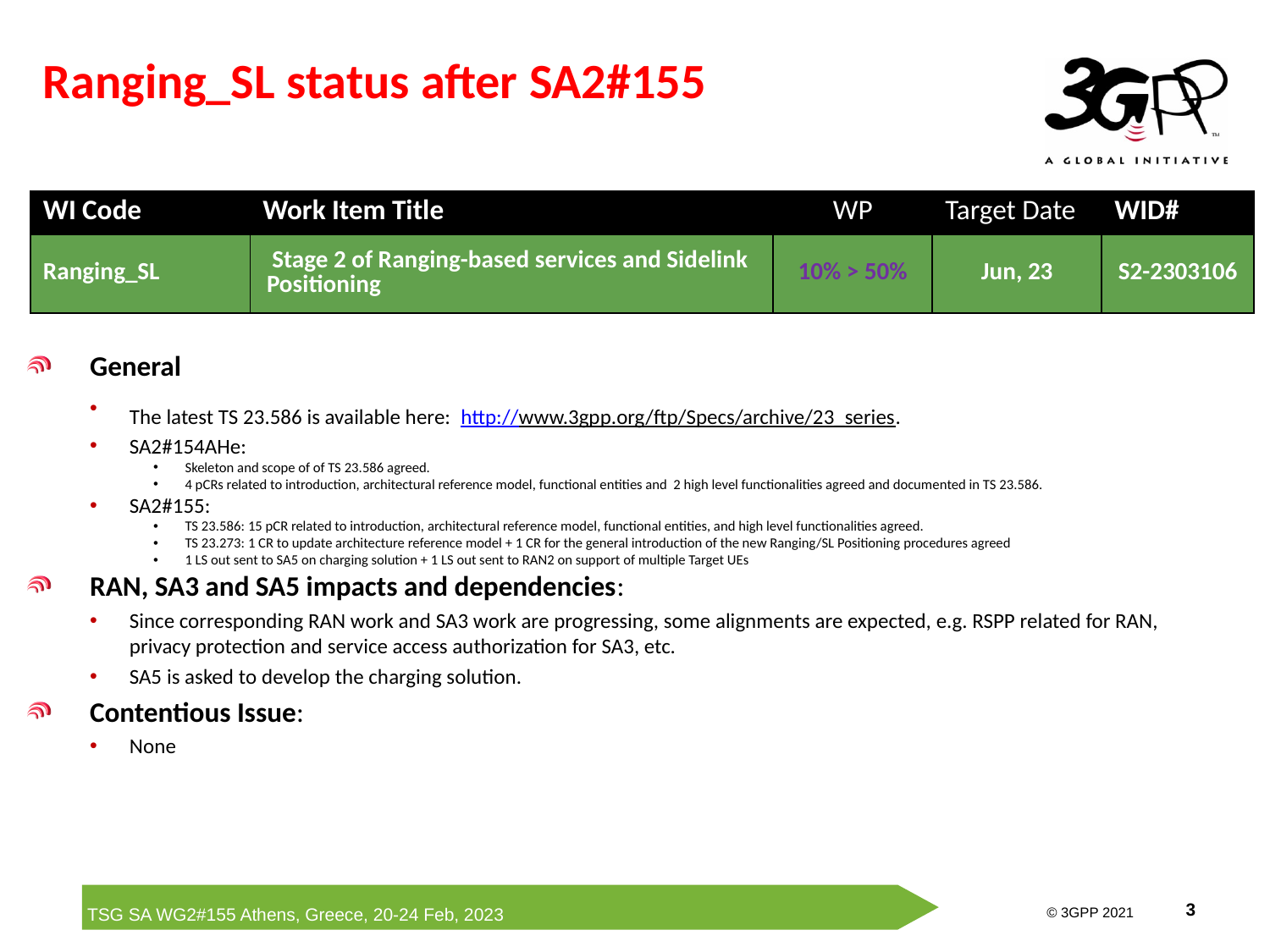

# Ranging_SL status after SA2#155
| WI Code | Work Item Title | WP | Target Date | WID# |
| --- | --- | --- | --- | --- |
| Ranging\_SL | Stage 2 of Ranging-based services and Sidelink Positioning | 10% > 50% | Jun, 23 | S2-2303106 |
General
The latest TS 23.586 is available here: http://www.3gpp.org/ftp/Specs/archive/23_series.
SA2#154AHe:
Skeleton and scope of of TS 23.586 agreed.
4 pCRs related to introduction, architectural reference model, functional entities and  2 high level functionalities agreed and documented in TS 23.586.
SA2#155:
TS 23.586: 15 pCR related to introduction, architectural reference model, functional entities, and high level functionalities agreed.
TS 23.273: 1 CR to update architecture reference model + 1 CR for the general introduction of the new Ranging/SL Positioning procedures agreed
1 LS out sent to SA5 on charging solution + 1 LS out sent to RAN2 on support of multiple Target UEs
RAN, SA3 and SA5 impacts and dependencies:
Since corresponding RAN work and SA3 work are progressing, some alignments are expected, e.g. RSPP related for RAN, privacy protection and service access authorization for SA3, etc.
SA5 is asked to develop the charging solution.
Contentious Issue:
None